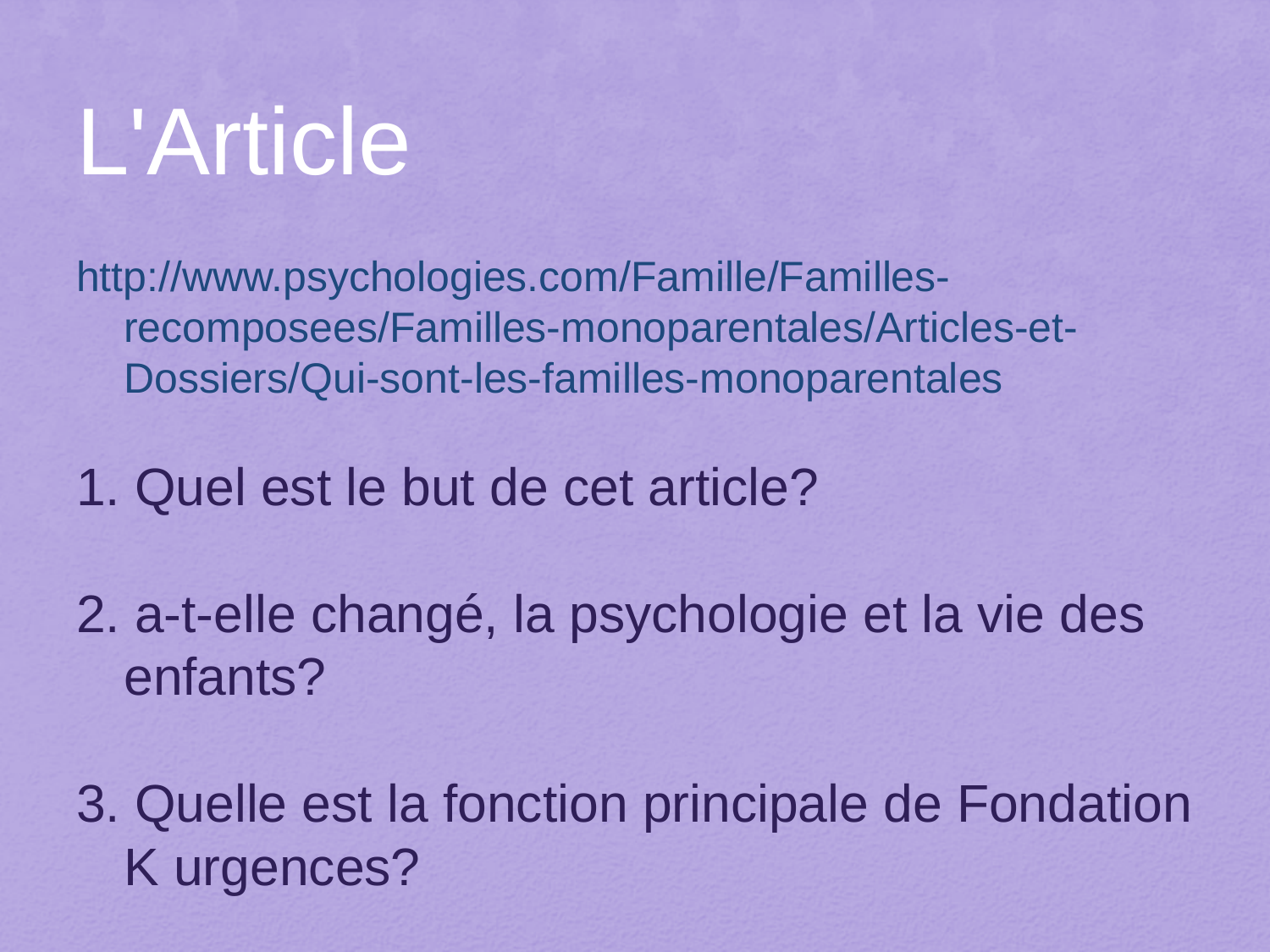

# L'Article
http://www.psychologies.com/Famille/Familles-recomposees/Familles-monoparentales/Articles-et-Dossiers/Qui-sont-les-familles-monoparentales

1. Quel est le but de cet article?

2. a-t-elle changé, la psychologie et la vie des enfants?

3. Quelle est la fonction principale de Fondation K urgences?